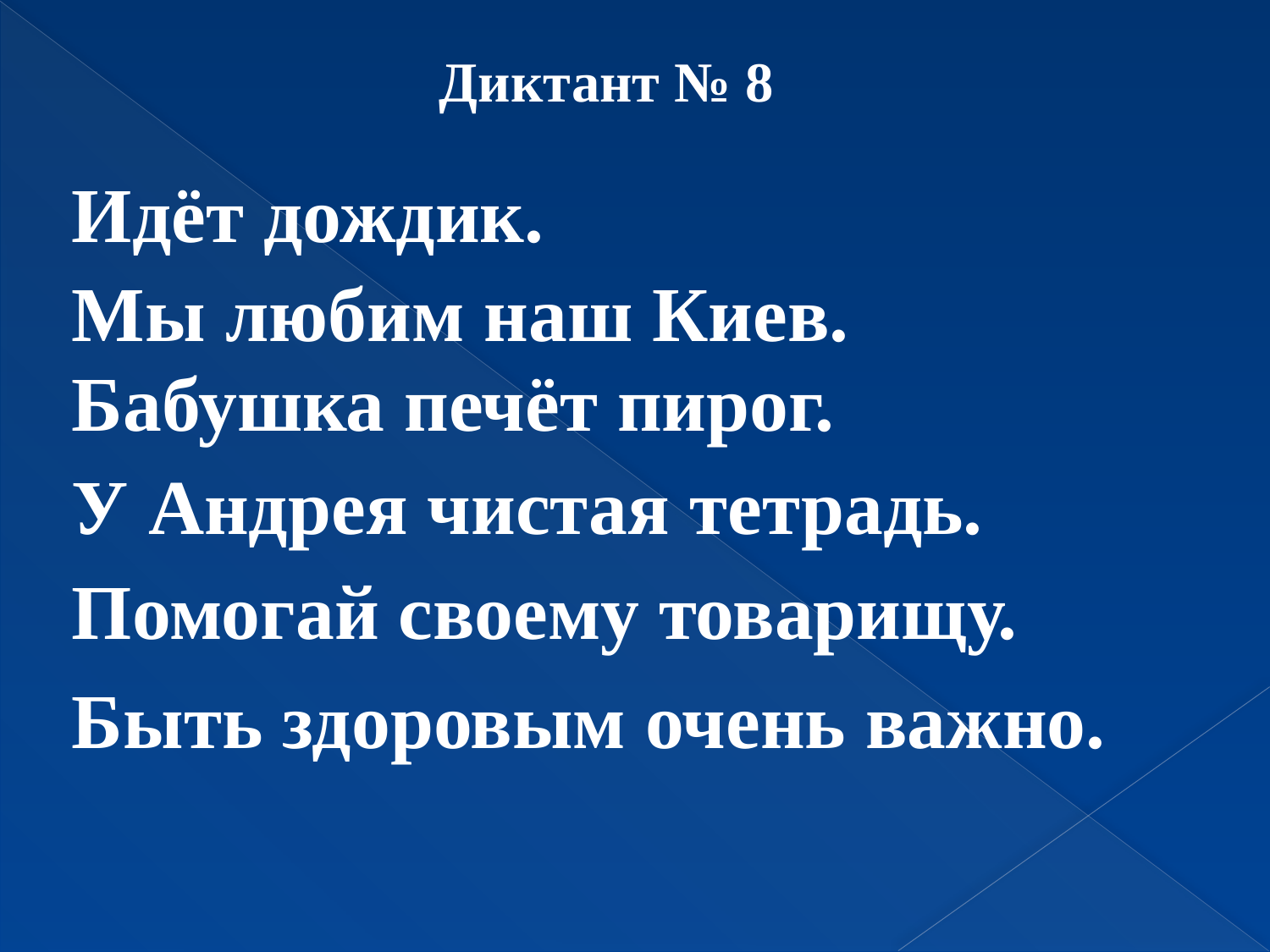

Диктант № 8
Идёт дождик.
Мы любим наш Киев.
Бабушка печёт пирог.
У Андрея чистая тетрадь.
Помогай своему товарищу.
Быть здоровым очень важно.